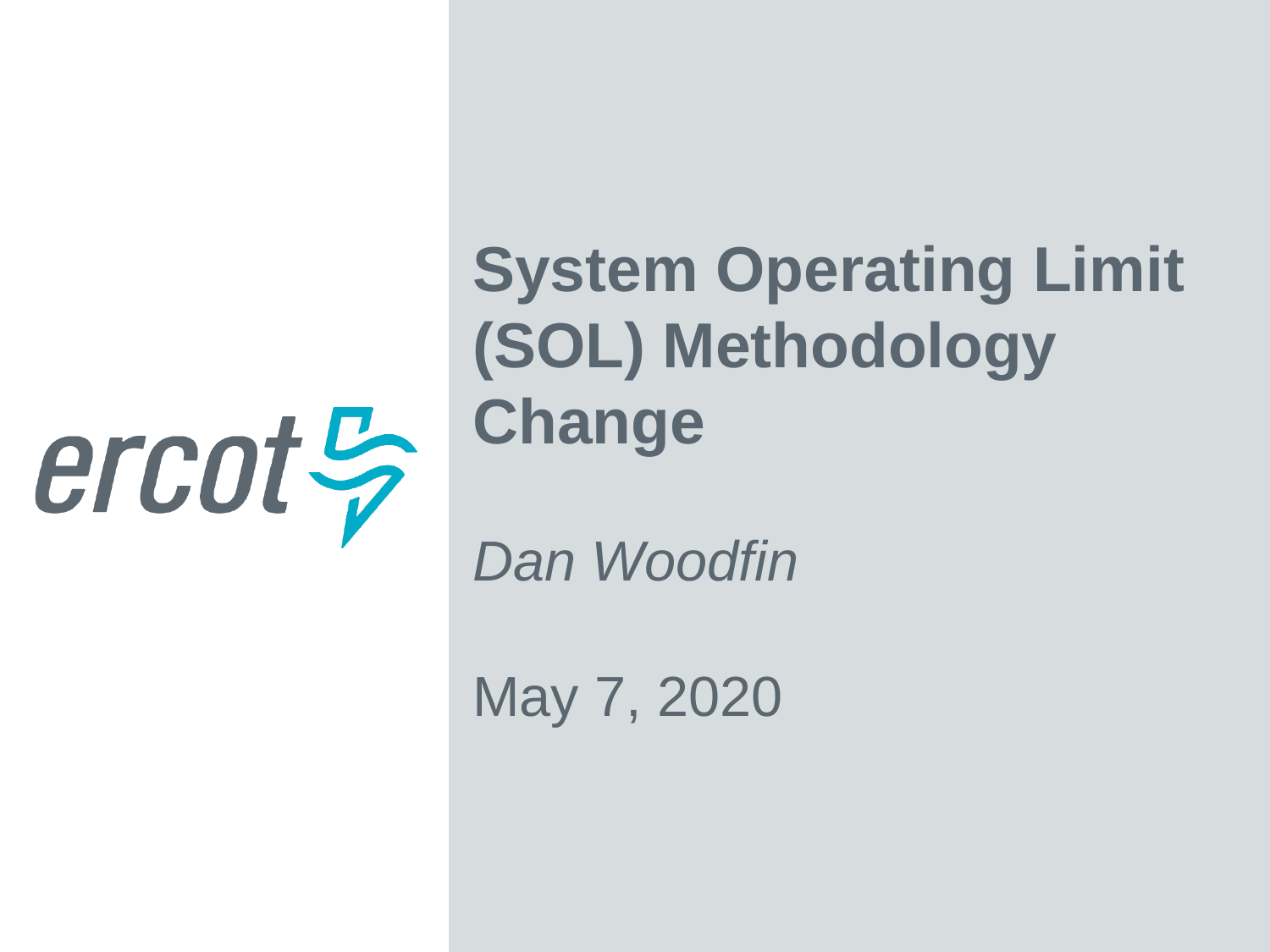

System Operating Limit (SOL) Methodology Change

Dan Woodfin

May 7, 2020